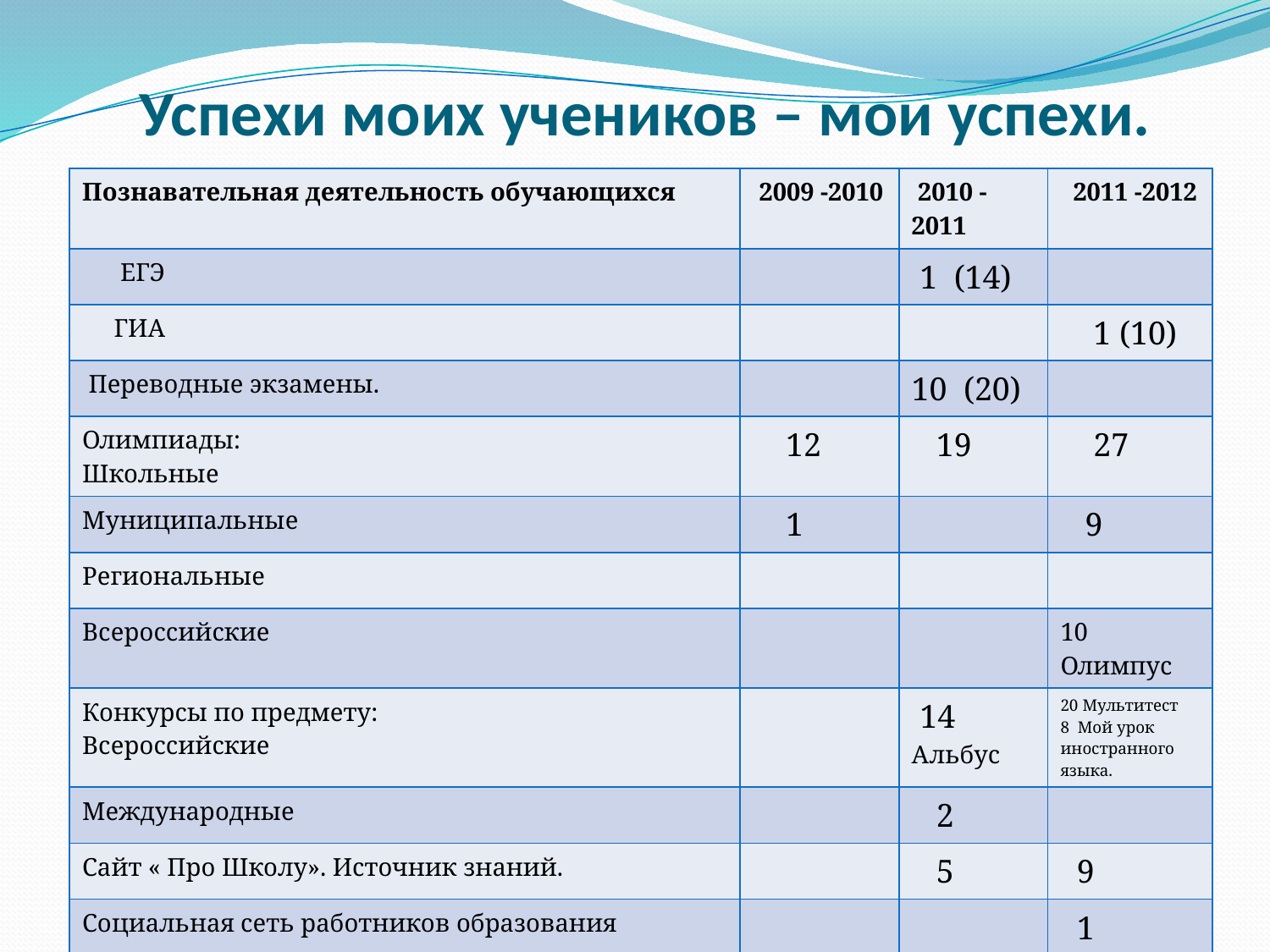

# Успехи моих учеников – мои успехи.
| Познавательная деятельность обучающихся | 2009 -2010 | 2010 -2011 | 2011 -2012 |
| --- | --- | --- | --- |
| ЕГЭ |  | 1 (14) |  |
| ГИА |  |  | 1 (10) |
| Переводные экзамены. |  | 10 (20) |  |
| Олимпиады: Школьные | 12 | 19 | 27 |
| Муниципальные | 1 |  | 9 |
| Региональные |  |  |  |
| Всероссийские |  |  | 10 Олимпус |
| Конкурсы по предмету: Всероссийские |  | 14 Альбус | 20 Мультитест 8 Мой урок иностранного языка. |
| Международные |  | 2 |  |
| Сайт « Про Школу». Источник знаний. |  | 5 | 9 |
| Социальная сеть работников образования |  |  | 1 |
| Проектная деятельность | 2 | 4 | 7 |